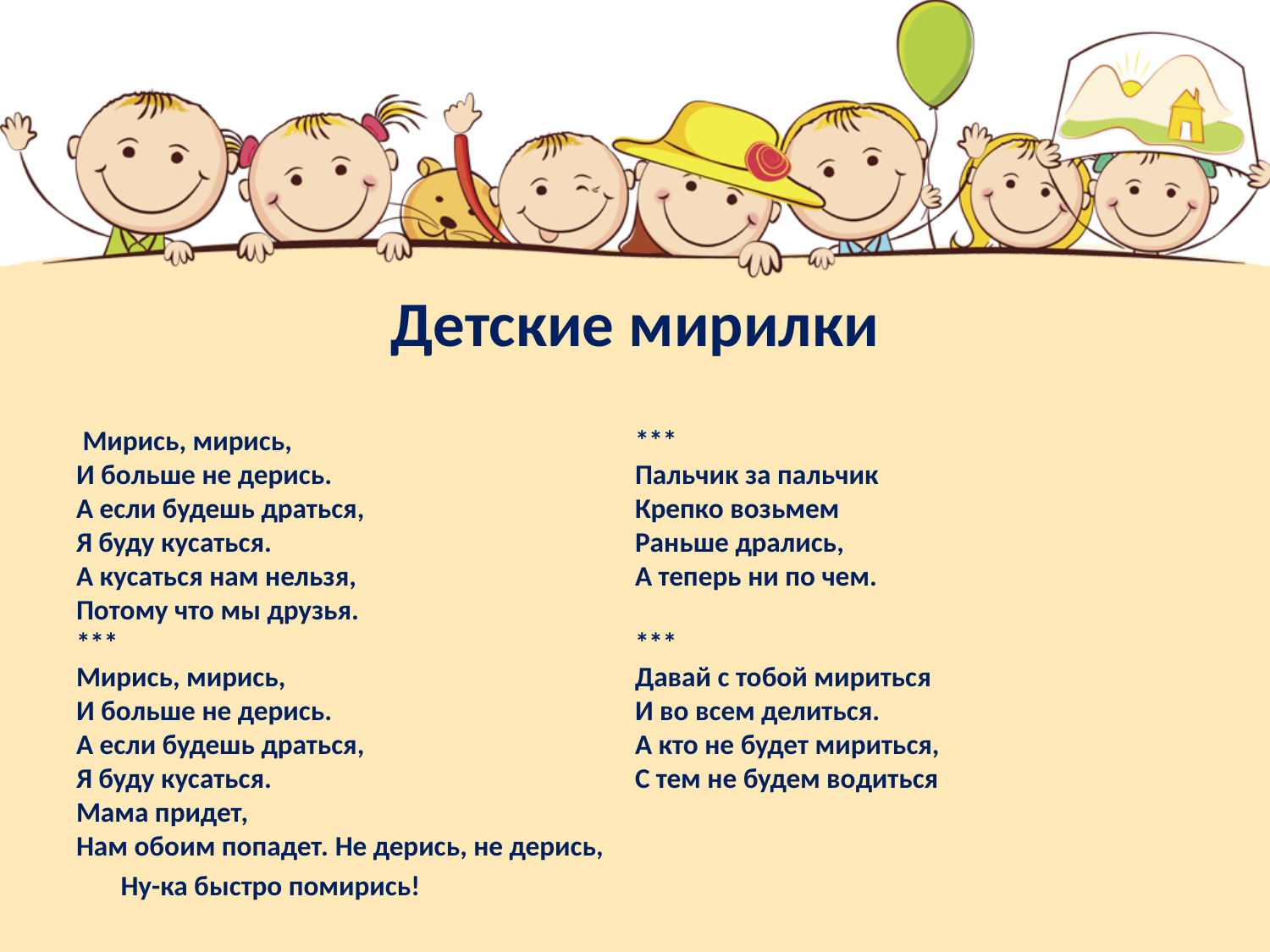

# Детские мирилки
 Мирись, мирись,
И больше не дерись.
А если будешь драться,
Я буду кусаться.
А кусаться нам нельзя,
Потому что мы друзья.
***
Мирись, мирись,
И больше не дерись.
А если будешь драться,
Я буду кусаться.
Мама придет,
Нам обоим попадет. Не дерись, не дерись,
       Ну-ка быстро помирись!
***
Пальчик за пальчик
Крепко возьмем
Раньше дрались,
А теперь ни по чем.
***
Давай с тобой мириться
И во всем делиться.
А кто не будет мириться,
С тем не будем водиться